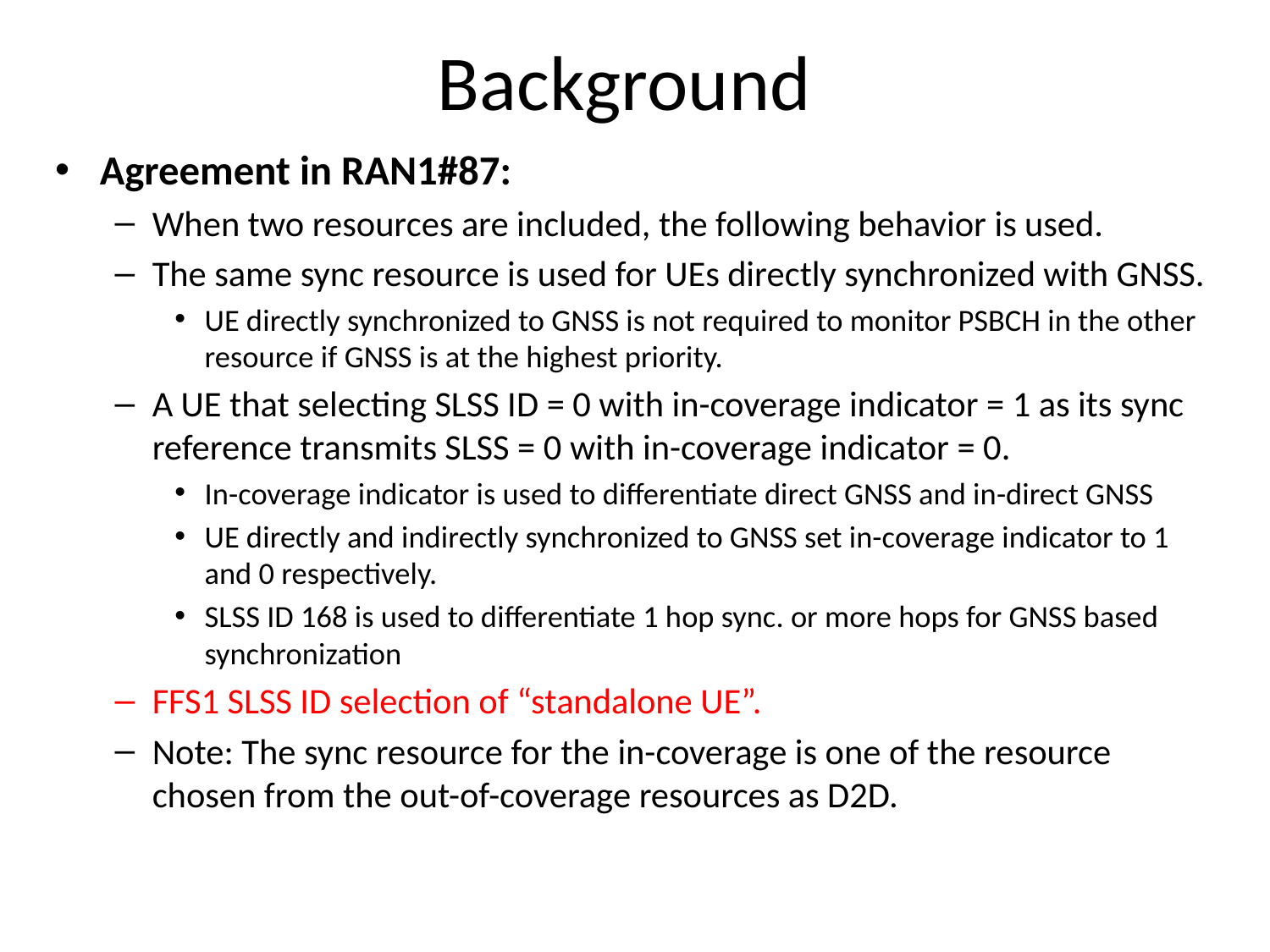

# Background
Agreement in RAN1#87:
When two resources are included, the following behavior is used.
The same sync resource is used for UEs directly synchronized with GNSS.
UE directly synchronized to GNSS is not required to monitor PSBCH in the other resource if GNSS is at the highest priority.
A UE that selecting SLSS ID = 0 with in-coverage indicator = 1 as its sync reference transmits SLSS = 0 with in-coverage indicator = 0.
In-coverage indicator is used to differentiate direct GNSS and in-direct GNSS
UE directly and indirectly synchronized to GNSS set in-coverage indicator to 1 and 0 respectively.
SLSS ID 168 is used to differentiate 1 hop sync. or more hops for GNSS based synchronization
FFS1 SLSS ID selection of “standalone UE”.
Note: The sync resource for the in-coverage is one of the resource chosen from the out-of-coverage resources as D2D.